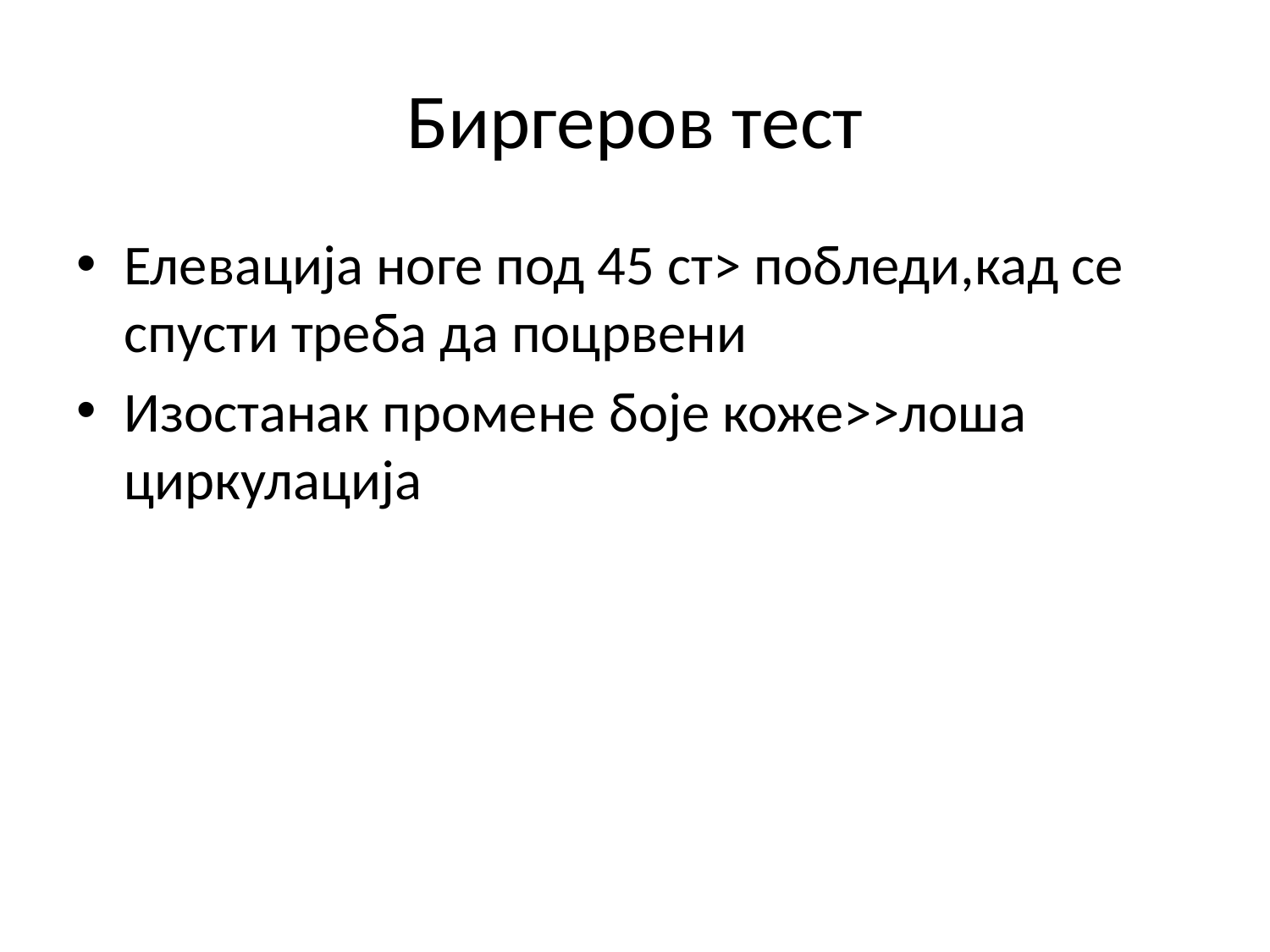

# Биргеров тест
Елевација ноге под 45 ст> побледи,кад се спусти треба да поцрвени
Изостанак промене боје коже>>лоша циркулација